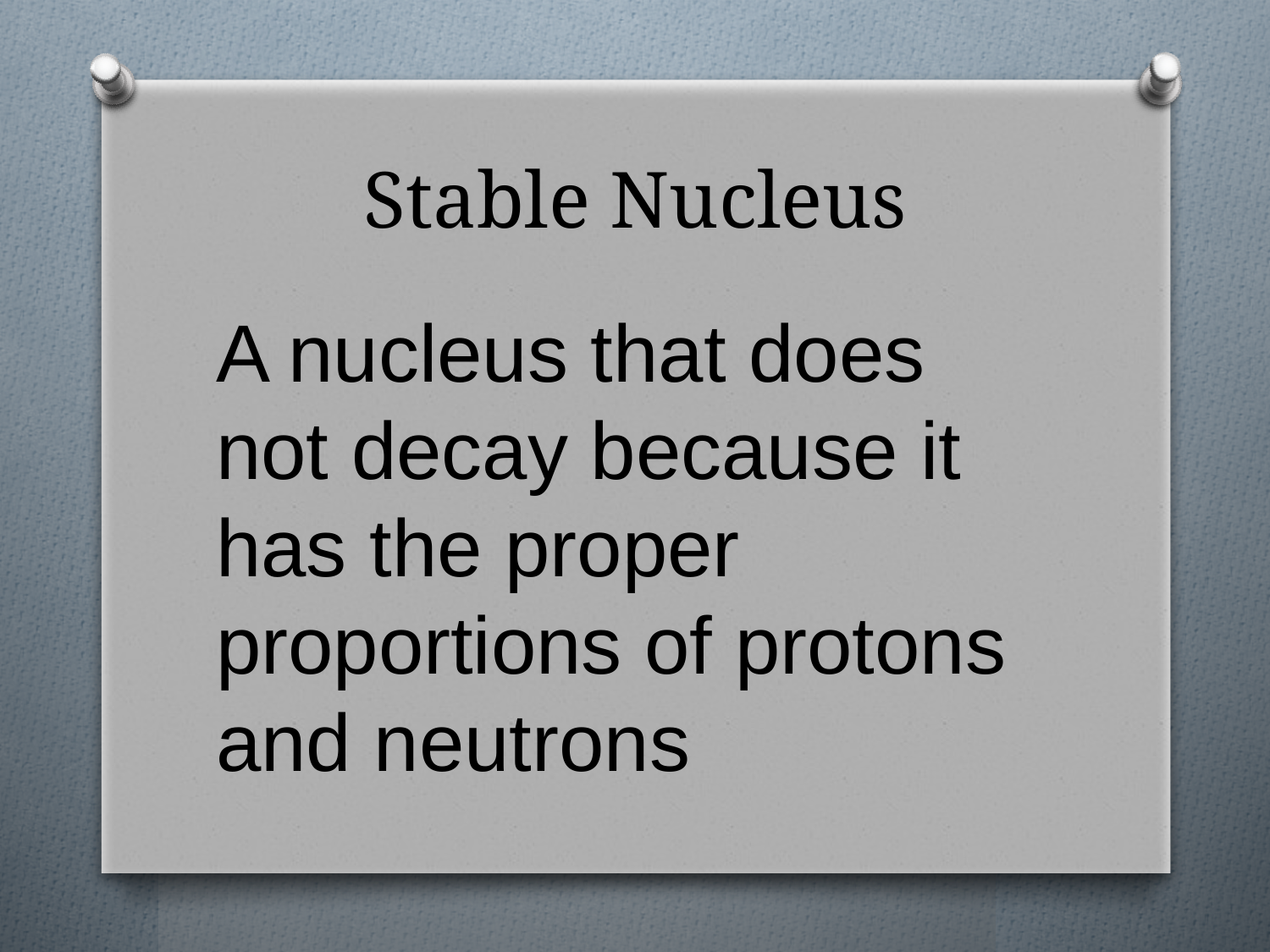

# Stable Nucleus
A nucleus that does not decay because it has the proper proportions of protons and neutrons